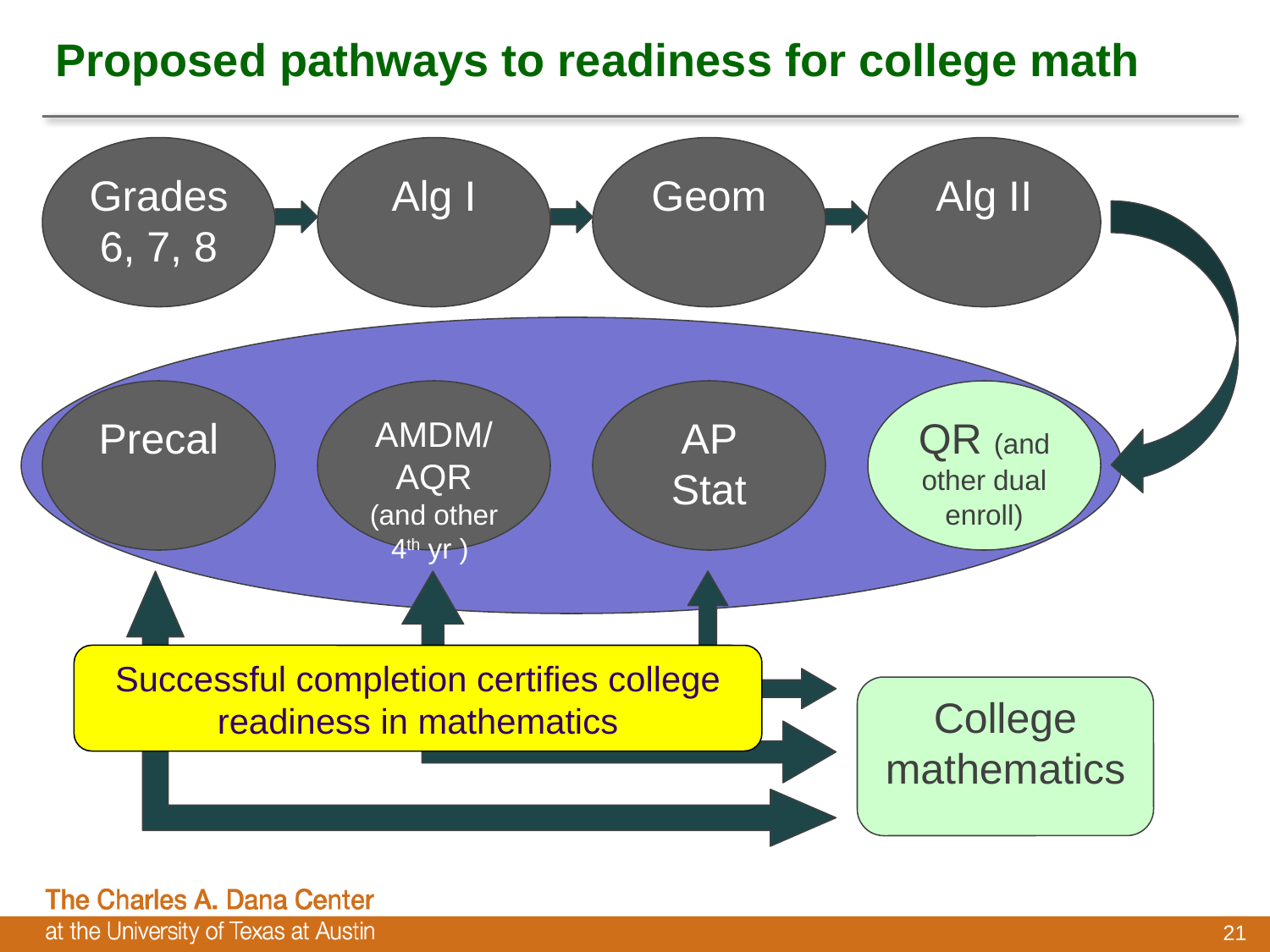

# Proposed pathways to readiness for college math
Grades 6, 7, 8
Alg I
Geom
Alg II

Precal
AMDM/AQR (and other 4th yr )
AP Stat
QR (and other dual enroll)

Successful completion certifies college readiness in mathematics
College mathematics
21